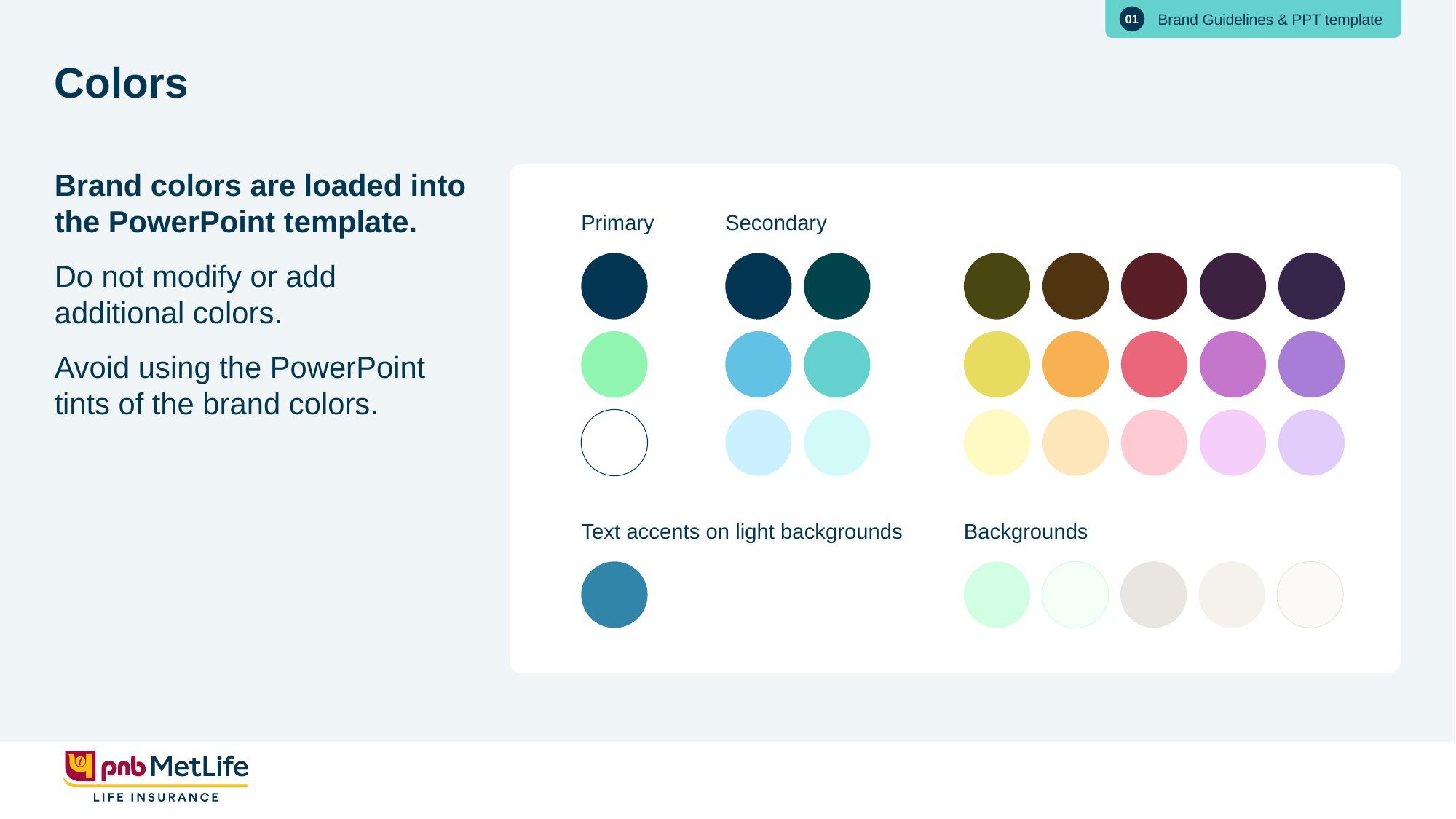

01
Brand Guidelines & PPT template
# Colors

Brand colors are loaded into the PowerPoint template.
Do not modify or add additional colors.
Avoid using the PowerPoint tints of the brand colors.
Primary

Secondary

Text accents on light backgrounds

Backgrounds